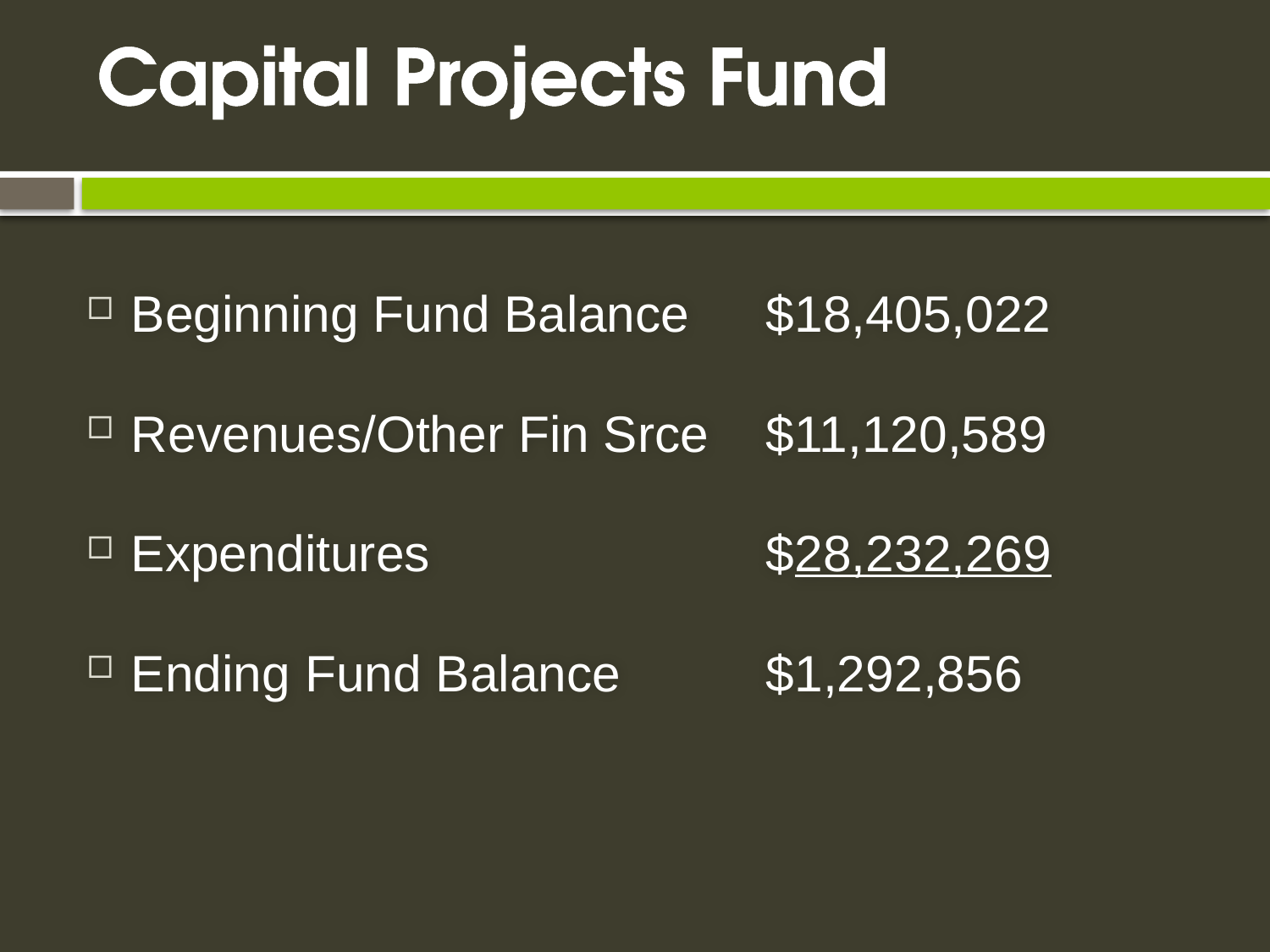

# Capital Projects Fund
Beginning Fund Balance	$18,405,022

Revenues/Other Fin Srce	$11,120,589

Expenditures			$28,232,269

Ending Fund Balance		$1,292,856